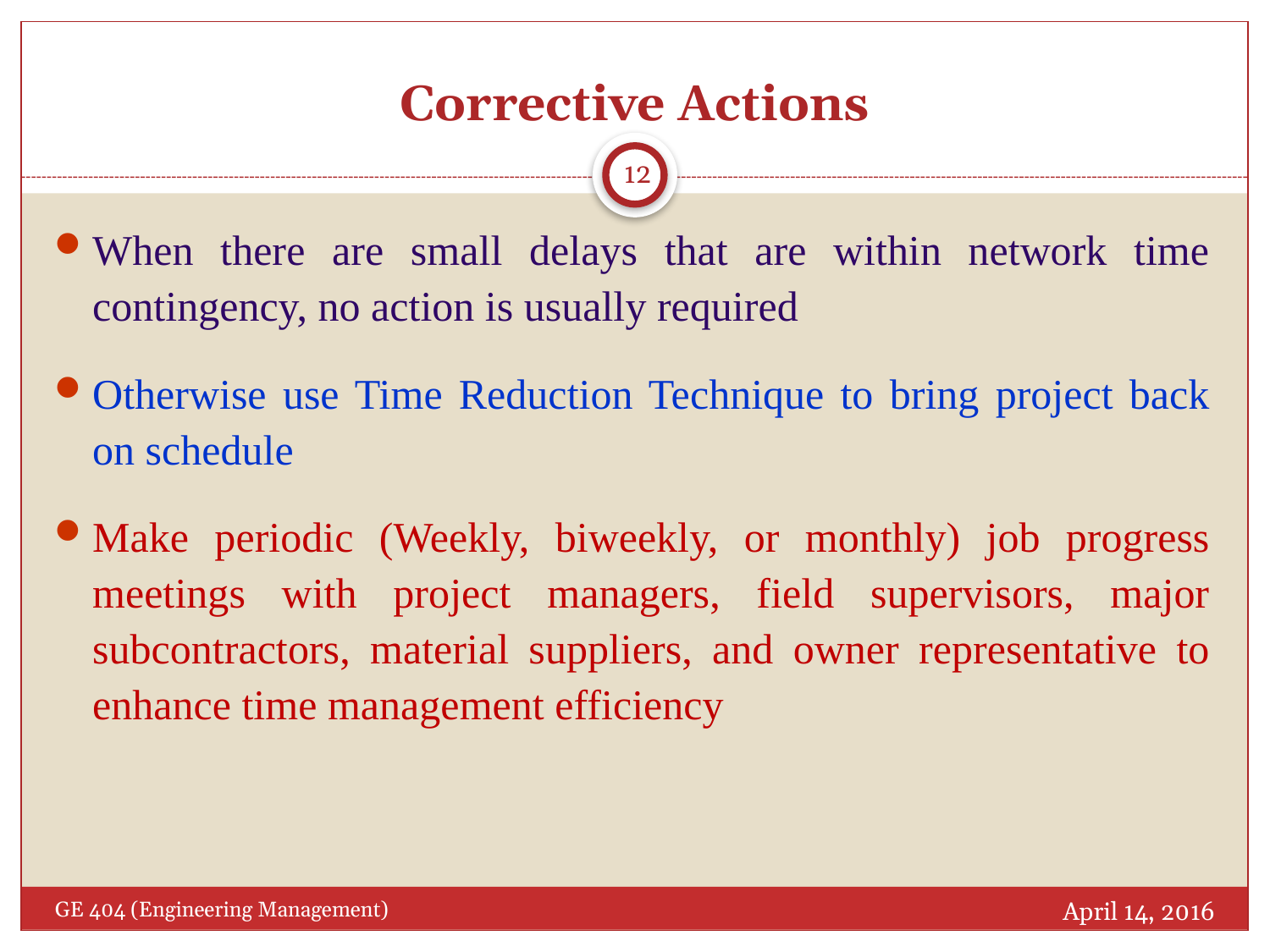

# Corrective Actions
12
When there are small delays that are within network time contingency, no action is usually required
Otherwise use Time Reduction Technique to bring project back on schedule
Make periodic (Weekly, biweekly, or monthly) job progress meetings with project managers, field supervisors, major subcontractors, material suppliers, and owner representative to enhance time management efficiency
April 14, 2016
GE 404 (Engineering Management)